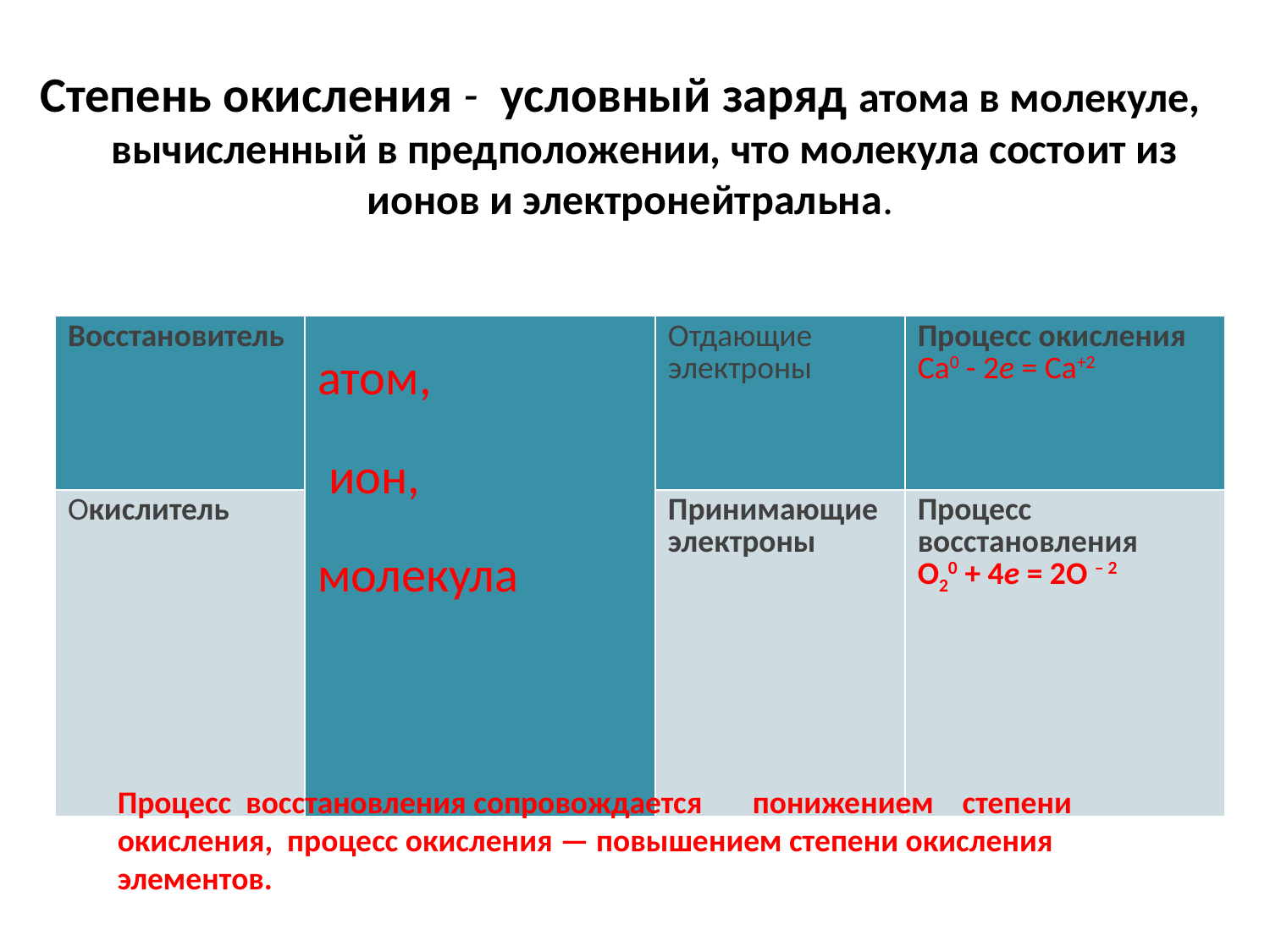

Степень окисления -  условный заряд атома в молекуле,
   вычисленный в предположении, что молекула состоит из ионов и электронейтральна.
| Восстановитель | атом, ион, молекула | Отдающие электроны | Процесс окисления Ca0 - 2e = Ca+2 |
| --- | --- | --- | --- |
| Окислитель |  | Принимающие электроны | Процесс восстановления O20 + 4e = 2O – 2 |
Процесс  восстановления сопровождается       понижением    степени окисления,  процесс окисления — повышением степени окисления    элементов.